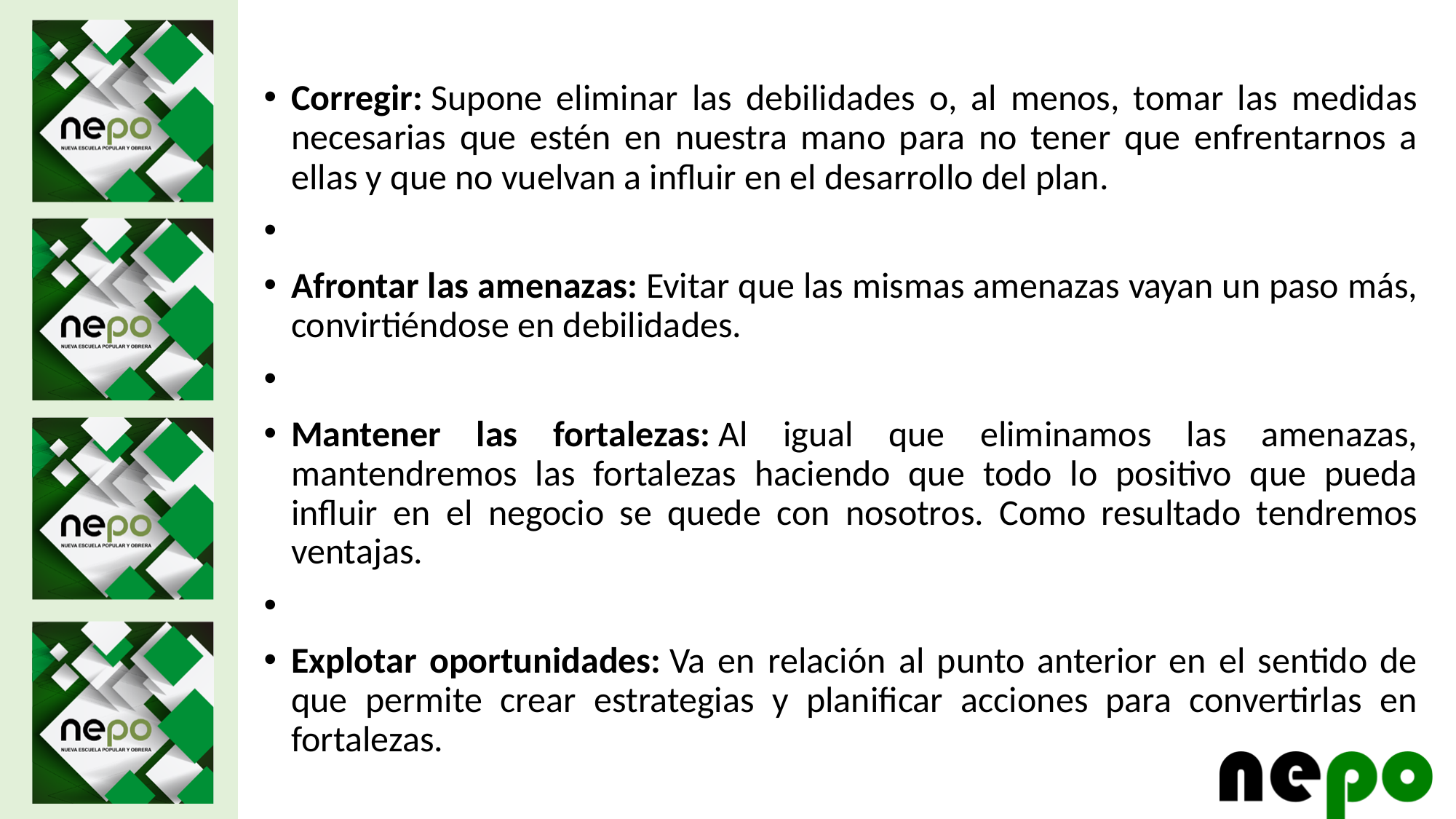

Corregir: Supone eliminar las debilidades o, al menos, tomar las medidas necesarias que estén en nuestra mano para no tener que enfrentarnos a ellas y que no vuelvan a influir en el desarrollo del plan.

Afrontar las amenazas: Evitar que las mismas amenazas vayan un paso más, convirtiéndose en debilidades.

Mantener las fortalezas: Al igual que eliminamos las amenazas, mantendremos las fortalezas haciendo que todo lo positivo que pueda influir en el negocio se quede con nosotros. Como resultado tendremos ventajas.

Explotar oportunidades: Va en relación al punto anterior en el sentido de que permite crear estrategias y planificar acciones para convertirlas en fortalezas.